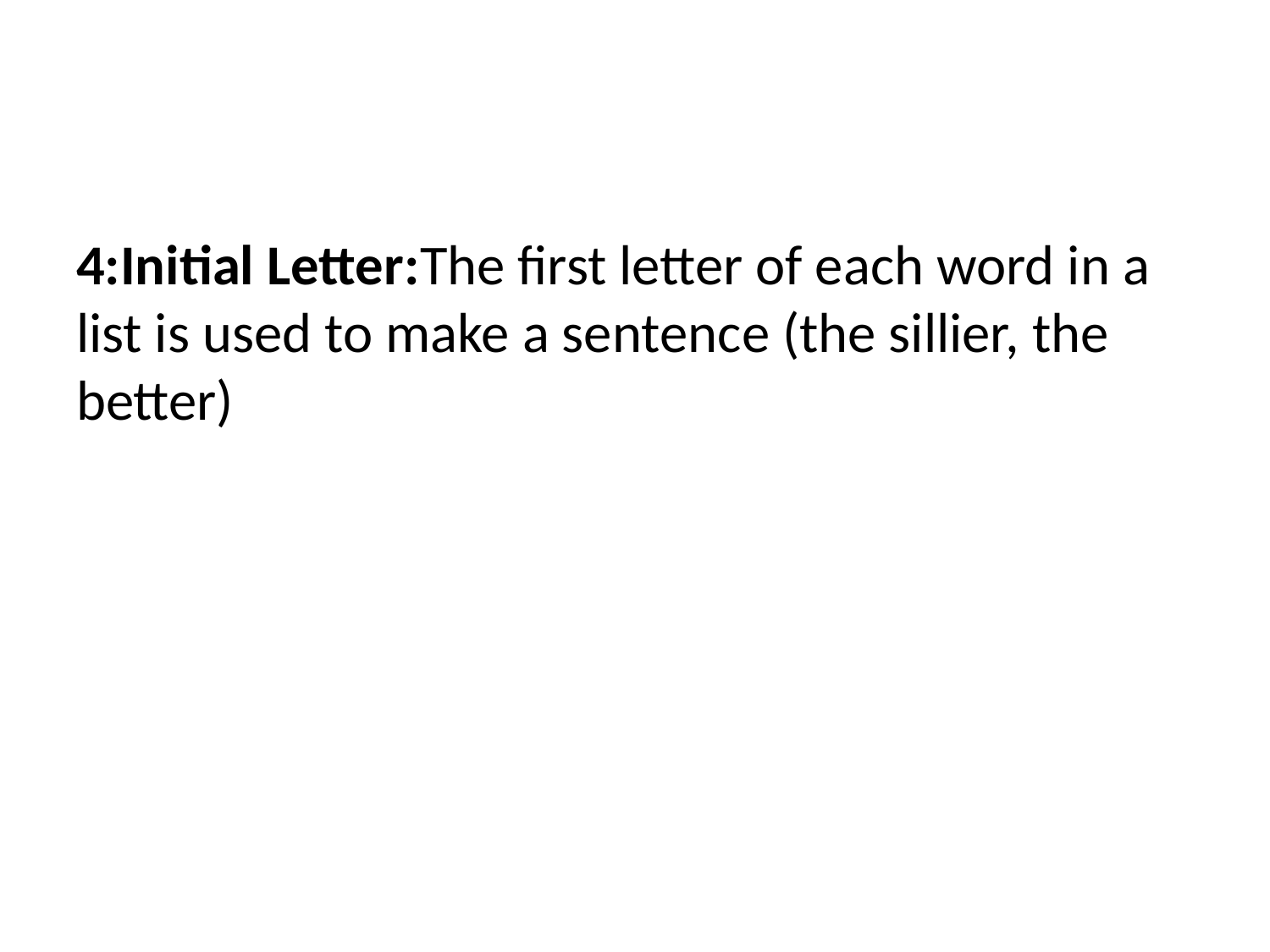

4:Initial Letter:The first letter of each word in a list is used to make a sentence (the sillier, the better)